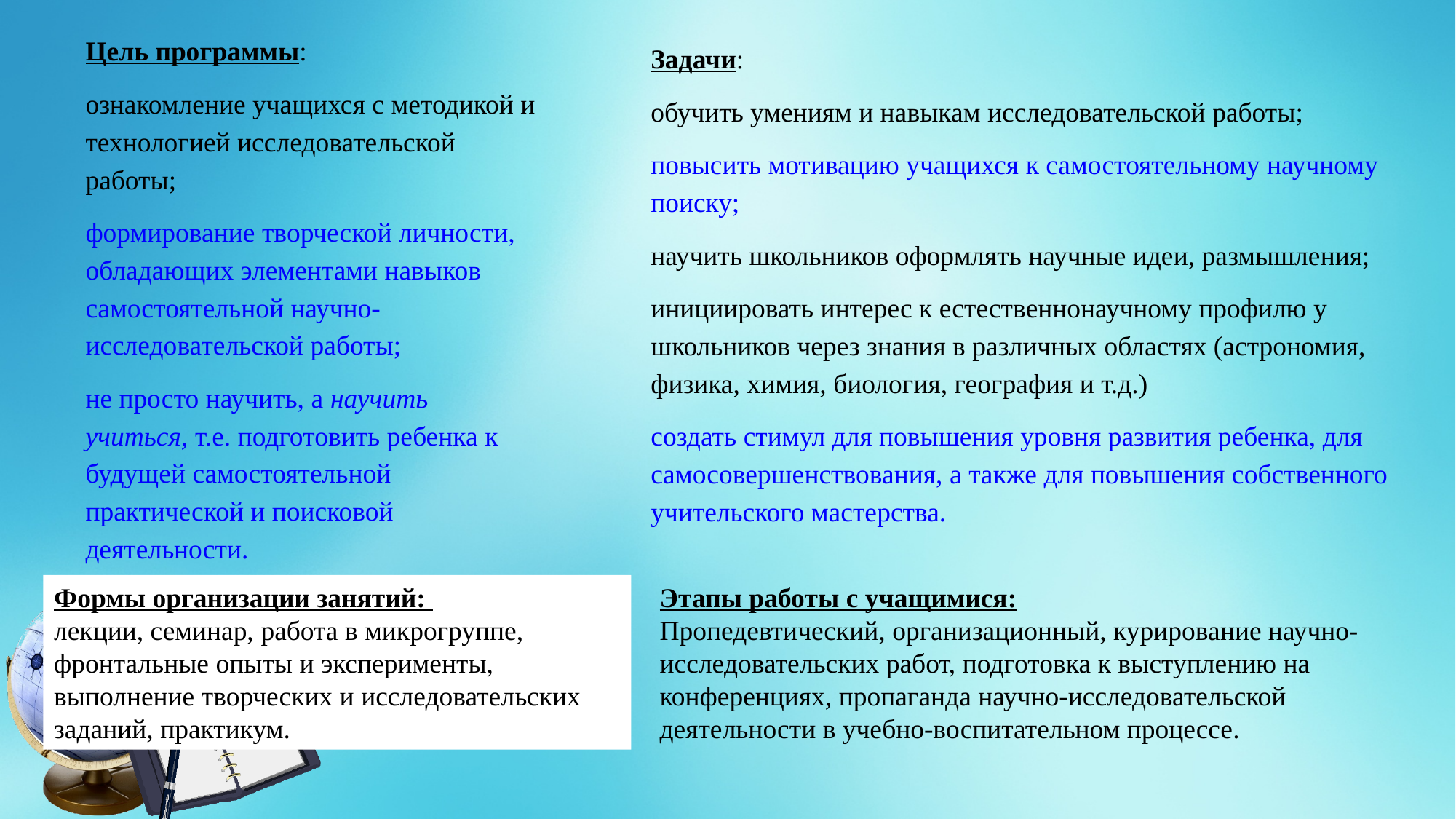

Цель программы:
ознакомление учащихся с методикой и технологией исследовательской работы;
формирование творческой личности, обладающих элементами навыков самостоятельной научно-исследовательской работы;
не просто научить, а научить учиться, т.е. подготовить ребенка к будущей самостоятельной практической и поисковой деятельности.
Задачи:
обучить умениям и навыкам исследовательской работы;
повысить мотивацию учащихся к самостоятельному научному поиску;
научить школьников оформлять научные идеи, размышления;
инициировать интерес к естественнонаучному профилю у школьников через знания в различных областях (астрономия, физика, химия, биология, география и т.д.)
создать стимул для повышения уровня развития ребенка, для самосовершенствования, а также для повышения собственного учительского мастерства.
Формы организации занятий:
лекции, семинар, работа в микрогруппе, фронтальные опыты и эксперименты, выполнение творческих и исследовательских заданий, практикум.
Этапы работы с учащимися:
Пропедевтический, организационный, курирование научно-исследовательских работ, подготовка к выступлению на конференциях, пропаганда научно-исследовательской деятельности в учебно-воспитательном процессе.